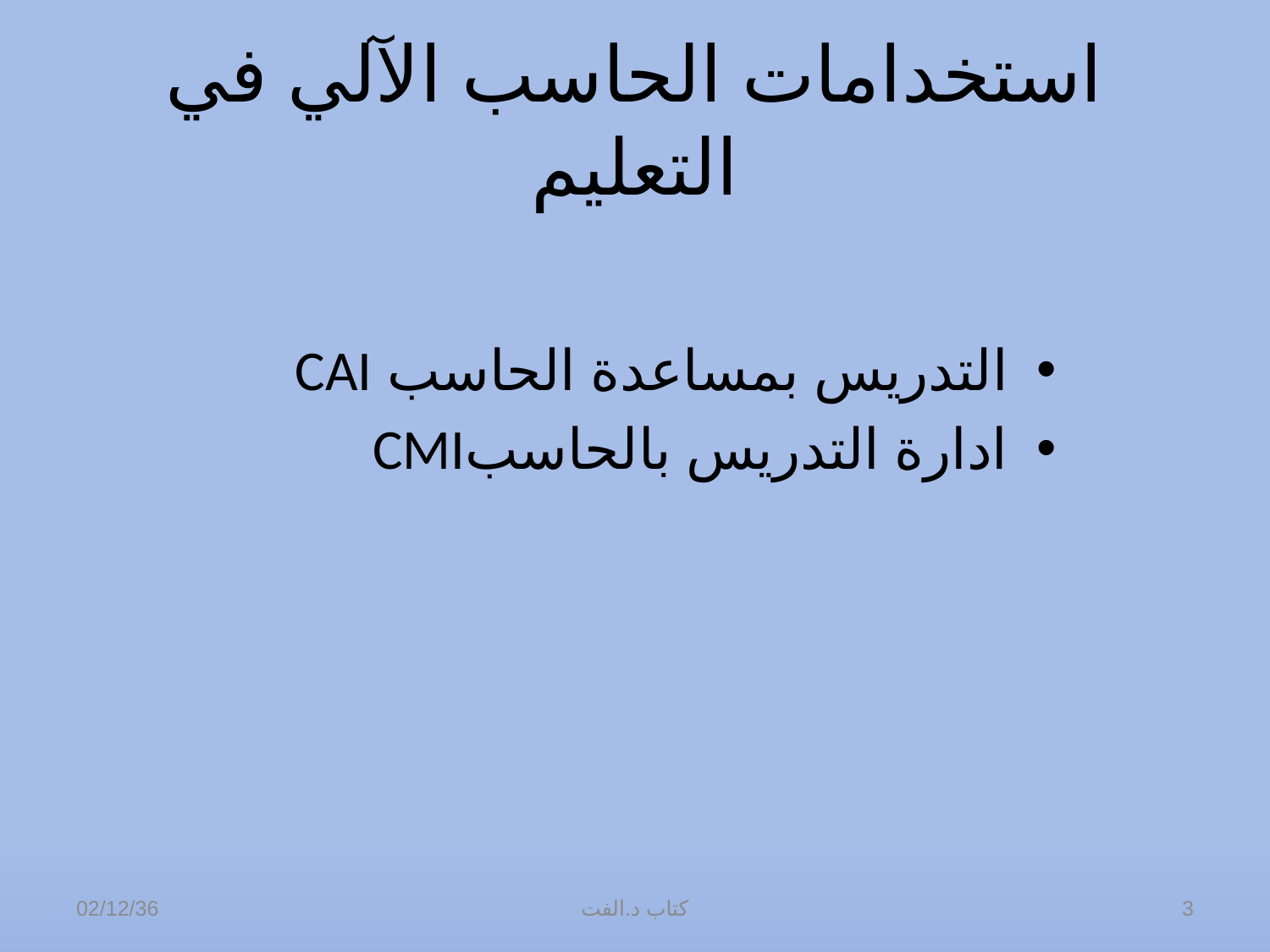

# استخدامات الحاسب الآلي في التعليم
التدريس بمساعدة الحاسب CAI
ادارة التدريس بالحاسبCMI
02/12/36
كتاب د.الفت
3